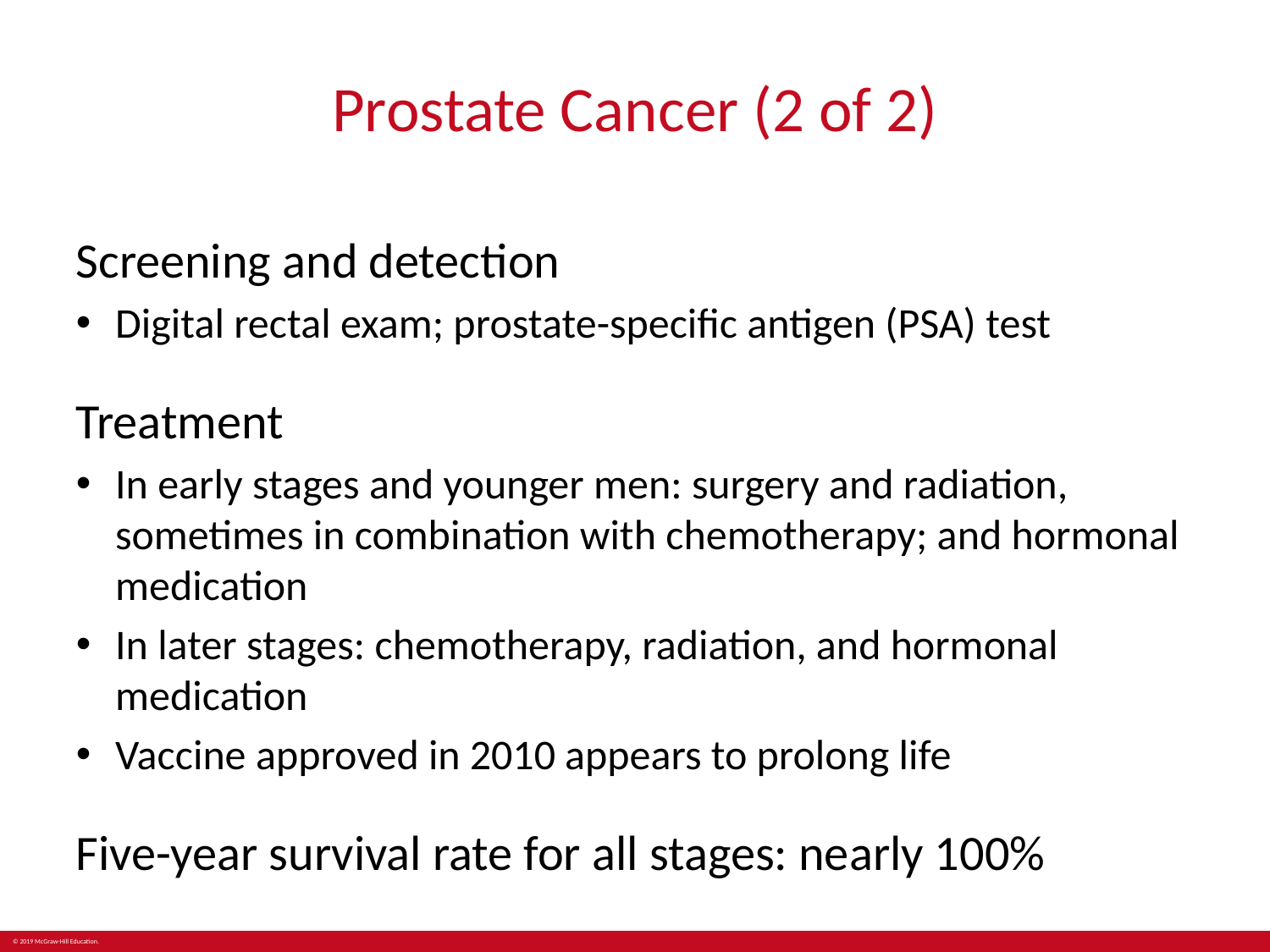

# Prostate Cancer (2 of 2)
Screening and detection
Digital rectal exam; prostate-specific antigen (PSA) test
Treatment
In early stages and younger men: surgery and radiation, sometimes in combination with chemotherapy; and hormonal medication
In later stages: chemotherapy, radiation, and hormonal medication
Vaccine approved in 2010 appears to prolong life
Five-year survival rate for all stages: nearly 100%